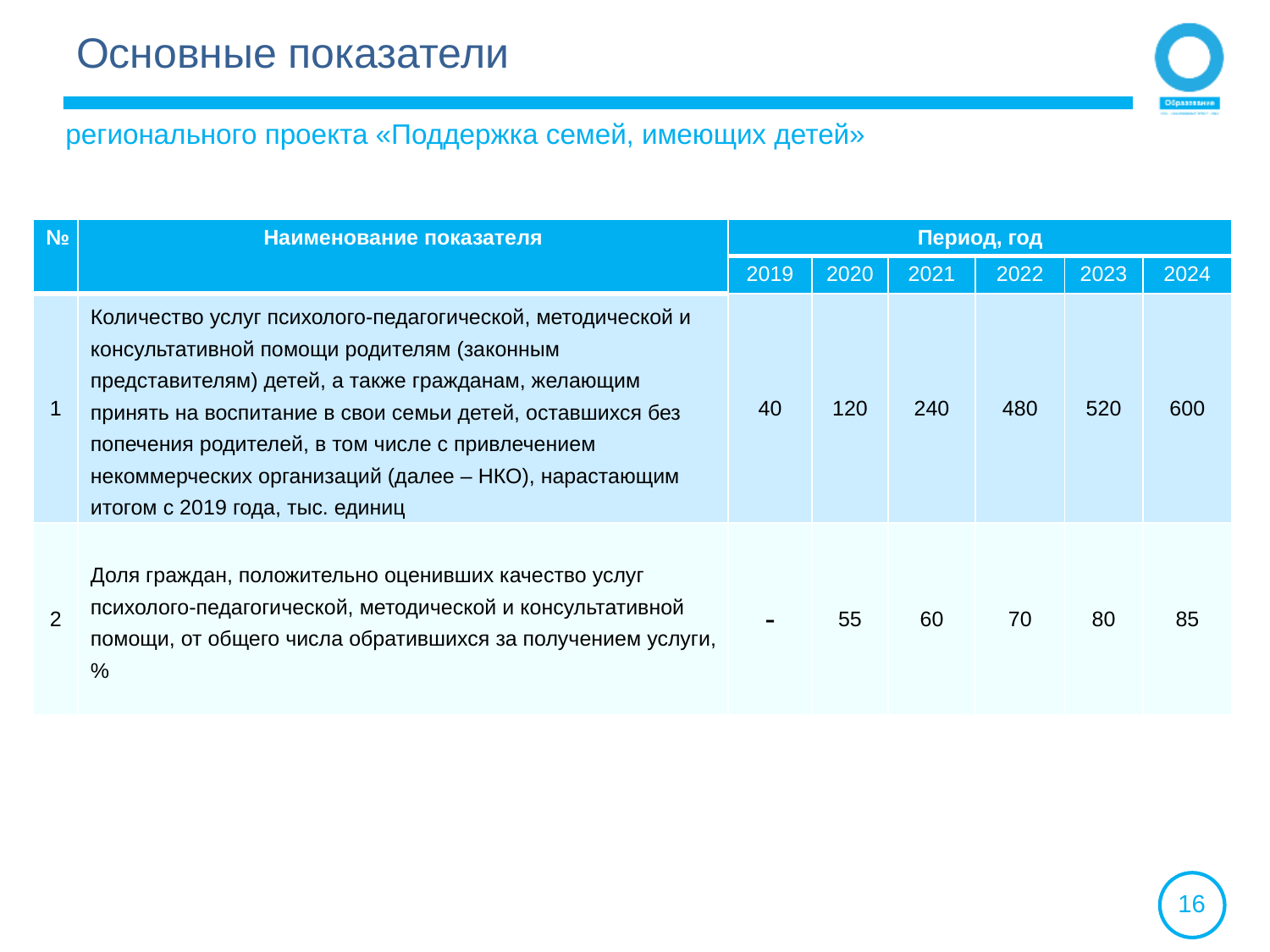

Основные показатели
регионального проекта «Поддержка семей, имеющих детей»
| № | Наименование показателя | Период, год |  |  |  |  |  |
| --- | --- | --- | --- | --- | --- | --- | --- |
|  |  | 2019 | 2020 | 2021 | 2022 | 2023 | 2024 |
| 1 | Количество услуг психолого-педагогической, методической и консультативной помощи родителям (законным представителям) детей, а также гражданам, желающим принять на воспитание в свои семьи детей, оставшихся без попечения родителей, в том числе с привлечением некоммерческих организаций (далее – НКО), нарастающим итогом с 2019 года, тыс. единиц | 40 | 120 | 240 | 480 | 520 | 600 |
| 2 | Доля граждан, положительно оценивших качество услуг психолого-педагогической, методической и консультативной помощи, от общего числа обратившихся за получением услуги, % | - | 55 | 60 | 70 | 80 | 85 |